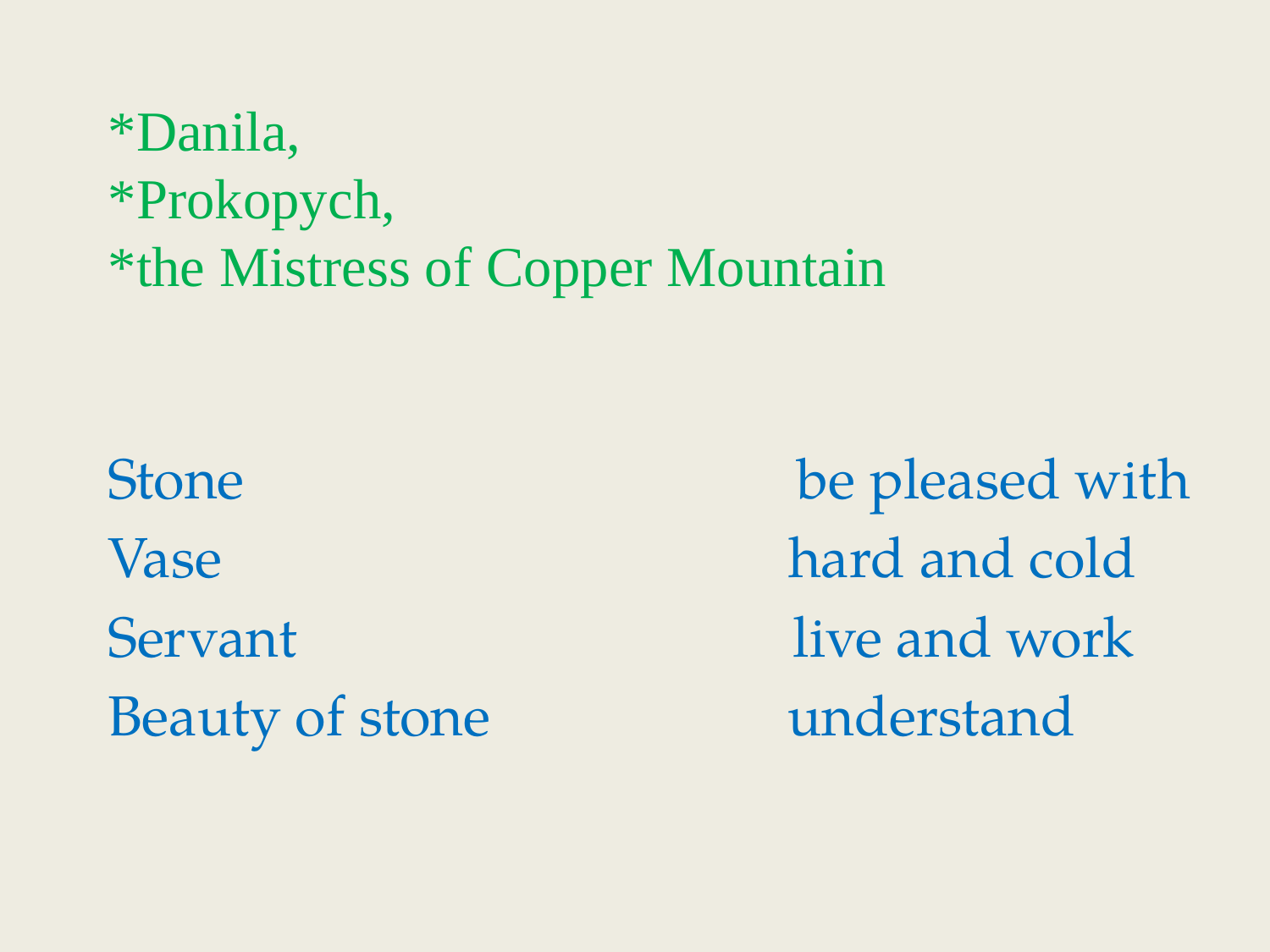

# *Danila, *Prokopych, *the Mistress of Copper Mountain
Stone                                       be pleased with
Vase                                        hard and cold
Servant                                   live and work
Beauty of stone                     understand